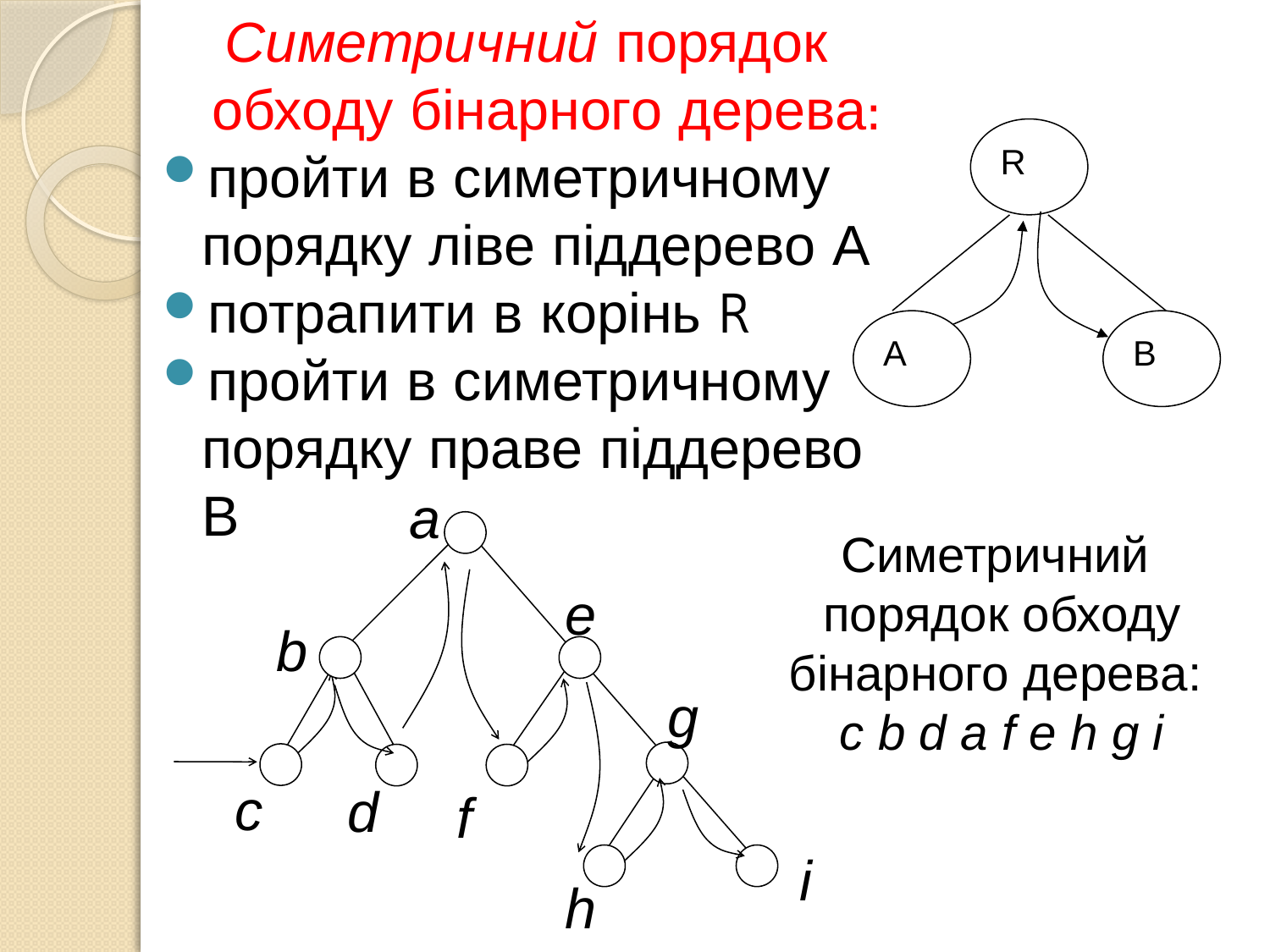

Симетричний порядок обходу бінарного дерева:
пройти в симетричному порядку ліве піддерево А
потрапити в корінь R
пройти в симетричному порядку праве піддерево В

R

А
В

a

e

b

g

с
d

f

i

h
Симетричний
порядок обходу бінарного дерева:
c b d a f e h g i